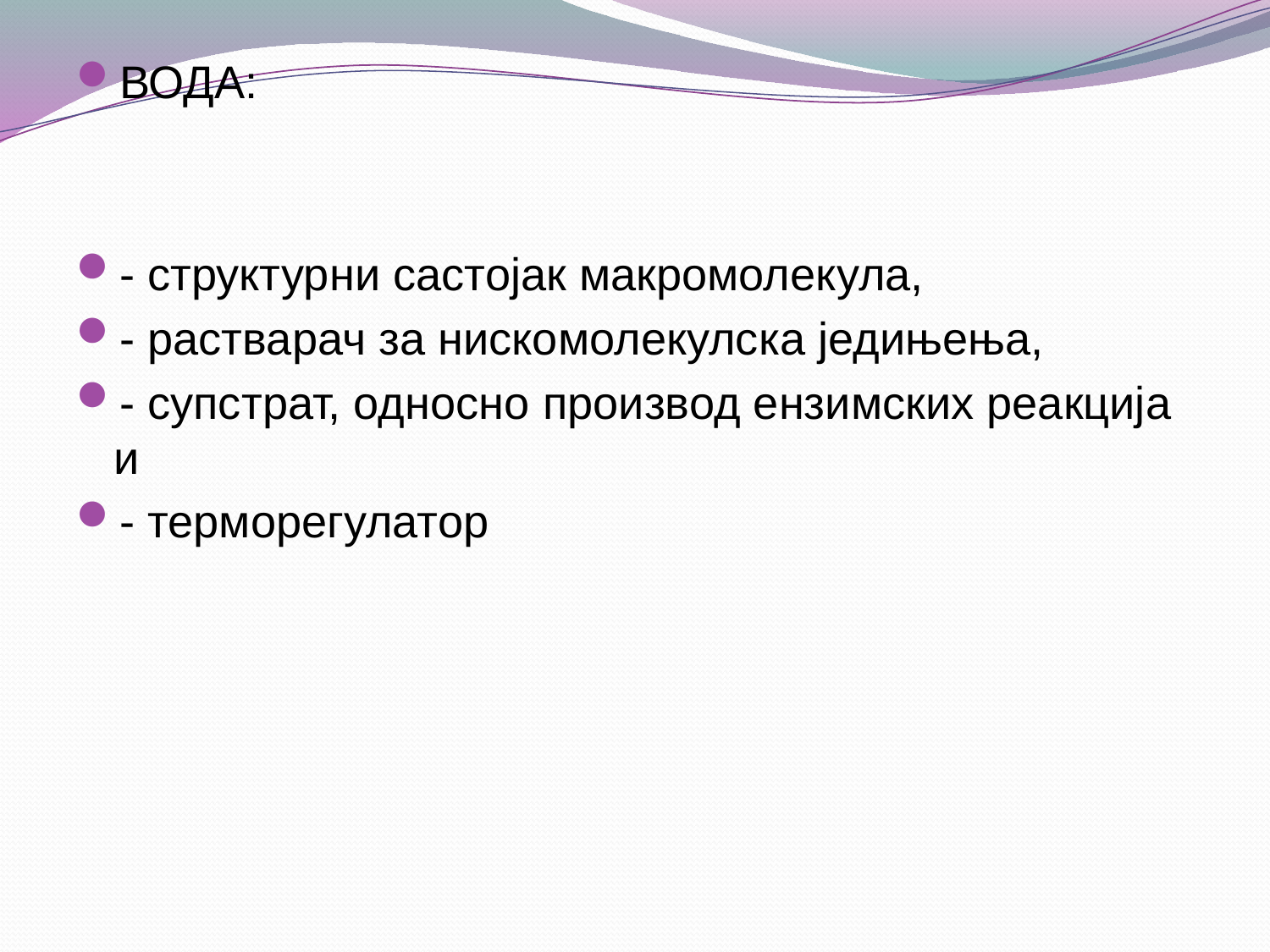

ВОДА:

- структурни састојак макромолекула,
- растварач за нискомолекулска једињења,
- супстрат, односно производ ензимских реакција и
- терморегулатор